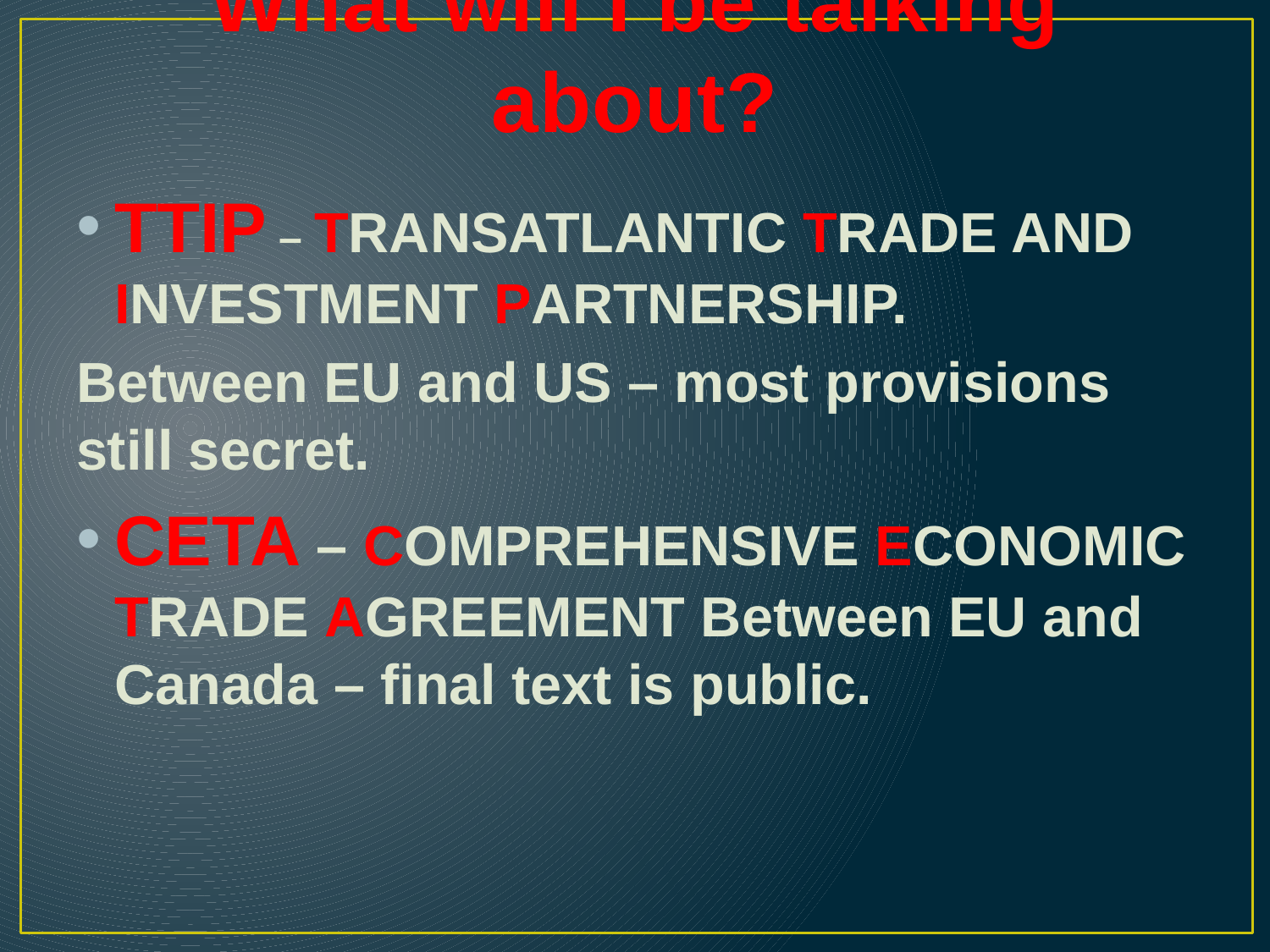

# What will I be talking about?
TTIP – TRANSATLANTIC TRADE AND INVESTMENT PARTNERSHIP.
Between EU and US – most provisions still secret.
CETA – COMPREHENSIVE ECONOMIC TRADE AGREEMENT Between EU and Canada – final text is public.